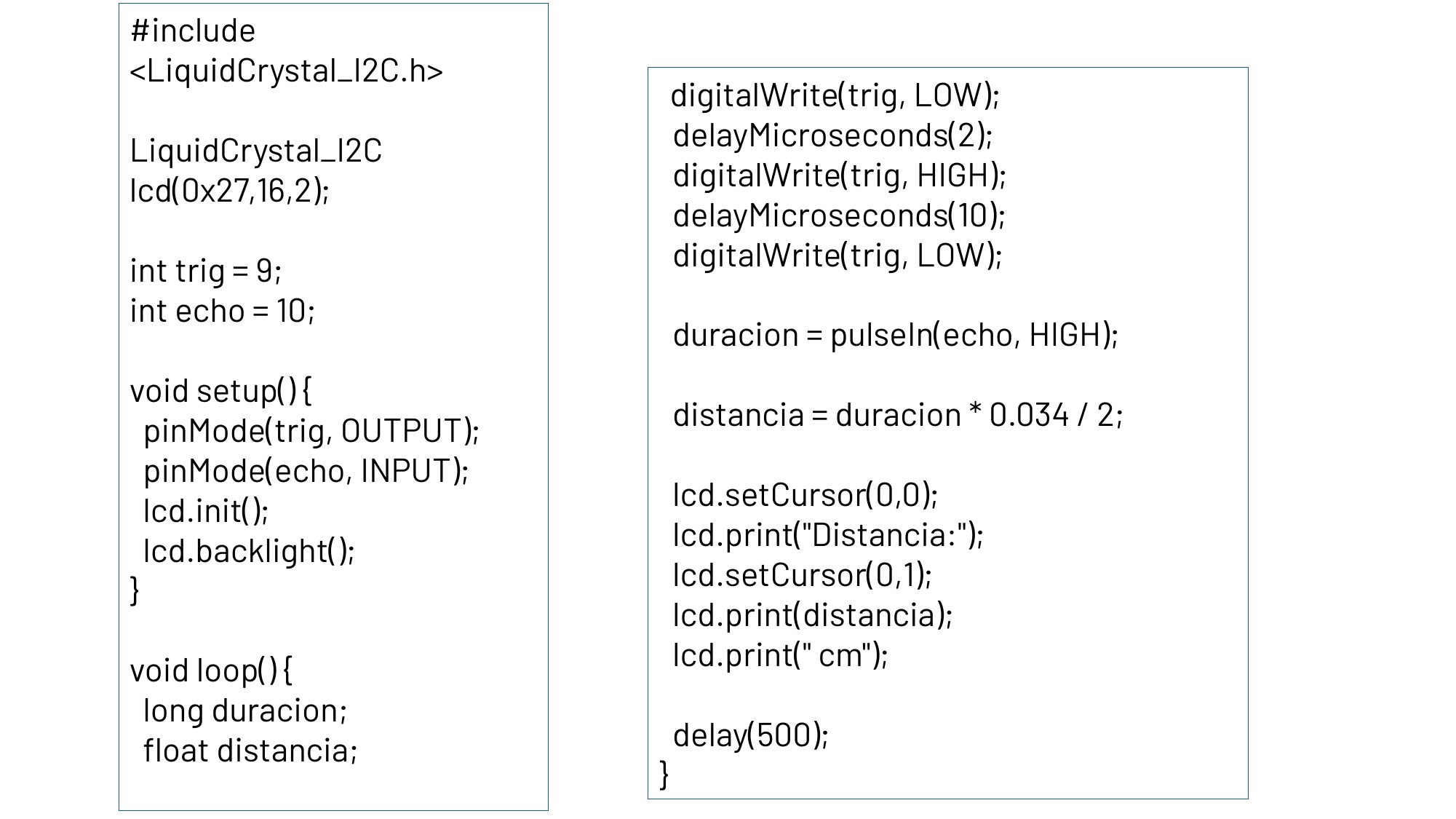

#include <LiquidCrystal_I2C.h>

LiquidCrystal_I2C lcd(0x27,16,2);

int trig = 9;
int echo = 10;

void setup() {
  pinMode(trig, OUTPUT);
  pinMode(echo, INPUT);
  lcd.init();
  lcd.backlight();
}

void loop() {
  long duracion;
  float distancia;

  digitalWrite(trig, LOW);
  delayMicroseconds(2);
  digitalWrite(trig, HIGH);
  delayMicroseconds(10);
  digitalWrite(trig, LOW);

  duracion = pulseIn(echo, HIGH);

  distancia = duracion * 0.034 / 2;

  lcd.setCursor(0,0);
  lcd.print("Distancia:");
  lcd.setCursor(0,1);
  lcd.print(distancia);
  lcd.print(" cm");

  delay(500);
}